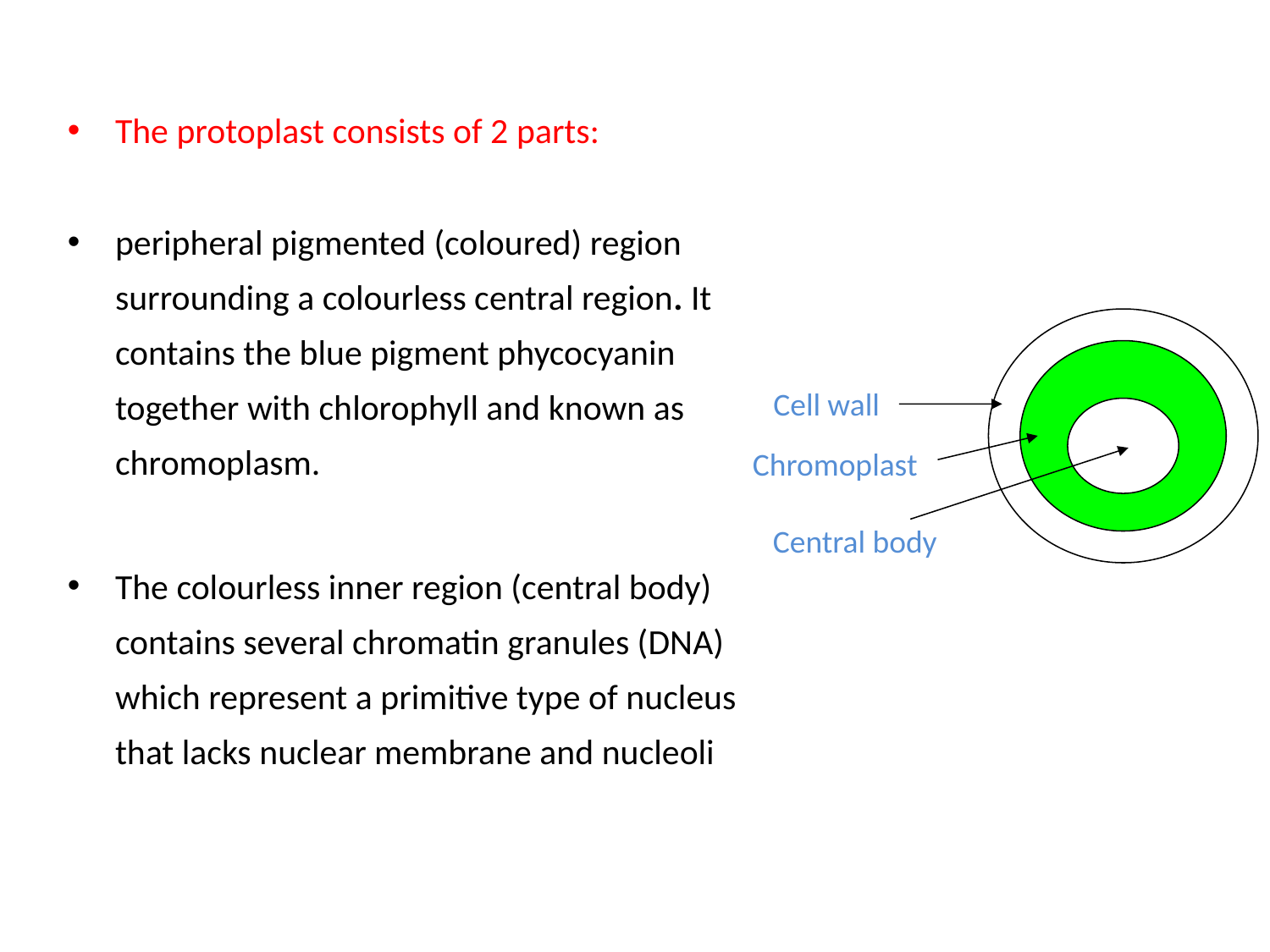

The protoplast consists of 2 parts:

peripheral pigmented (coloured) region surrounding a colourless central region. It contains the blue pigment phycocyanin together with chlorophyll and known as chromoplasm.

The colourless inner region (central body) contains several chromatin granules (DNA) which represent a primitive type of nucleus that lacks nuclear membrane and nucleoli

Cell wall

Central body
Chromoplast